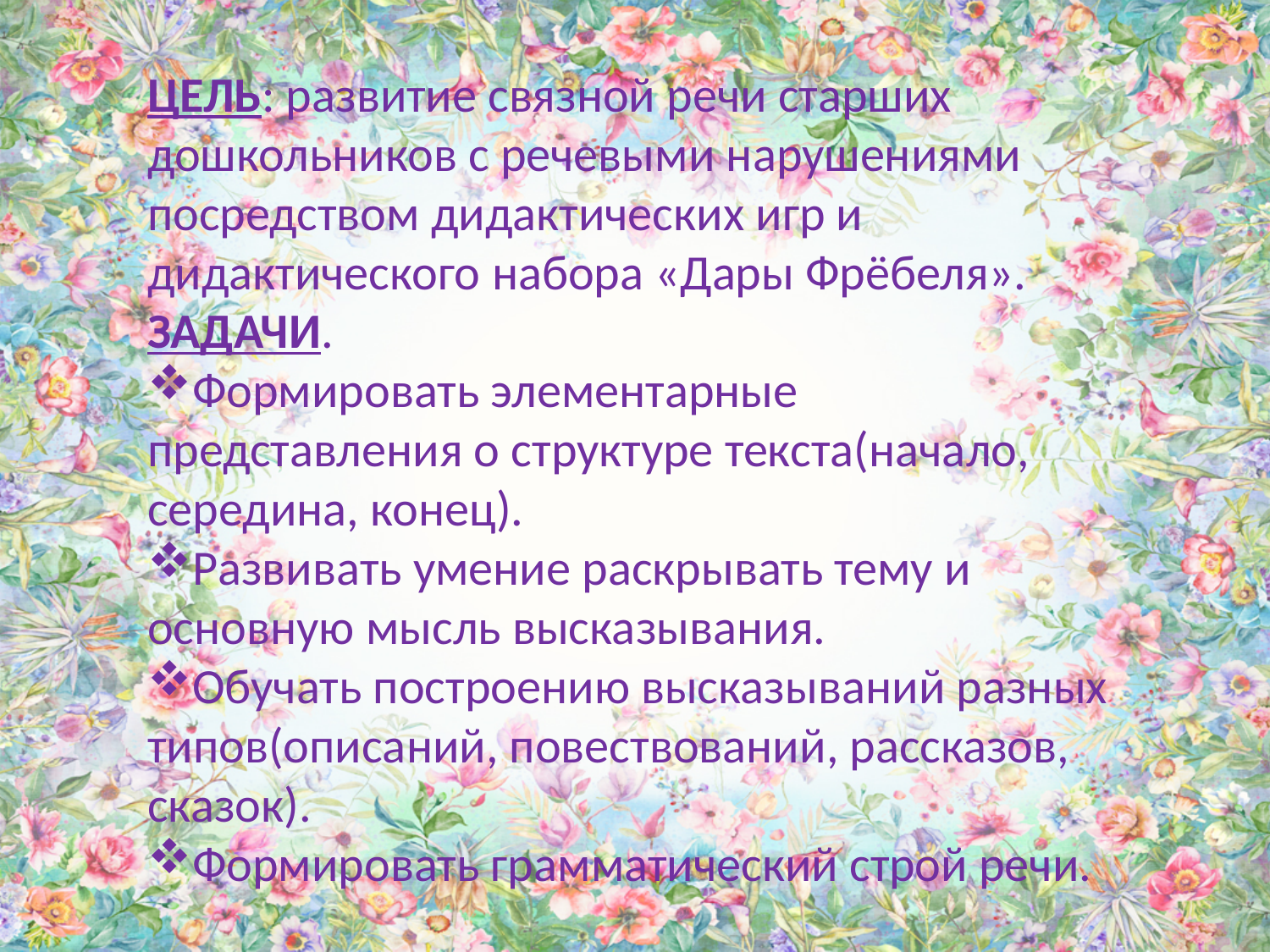

ЦЕЛЬ: развитие связной речи старших  дошкольников с речевыми нарушениями посредством дидактических игр и дидактического набора «Дары Фрёбеля».
ЗАДАЧИ.
Формировать элементарные представления о структуре текста(начало, середина, конец).
Развивать умение раскрывать тему и основную мысль высказывания.
Обучать построению высказываний разных типов(описаний, повествований, рассказов, сказок).
Формировать грамматический строй речи.